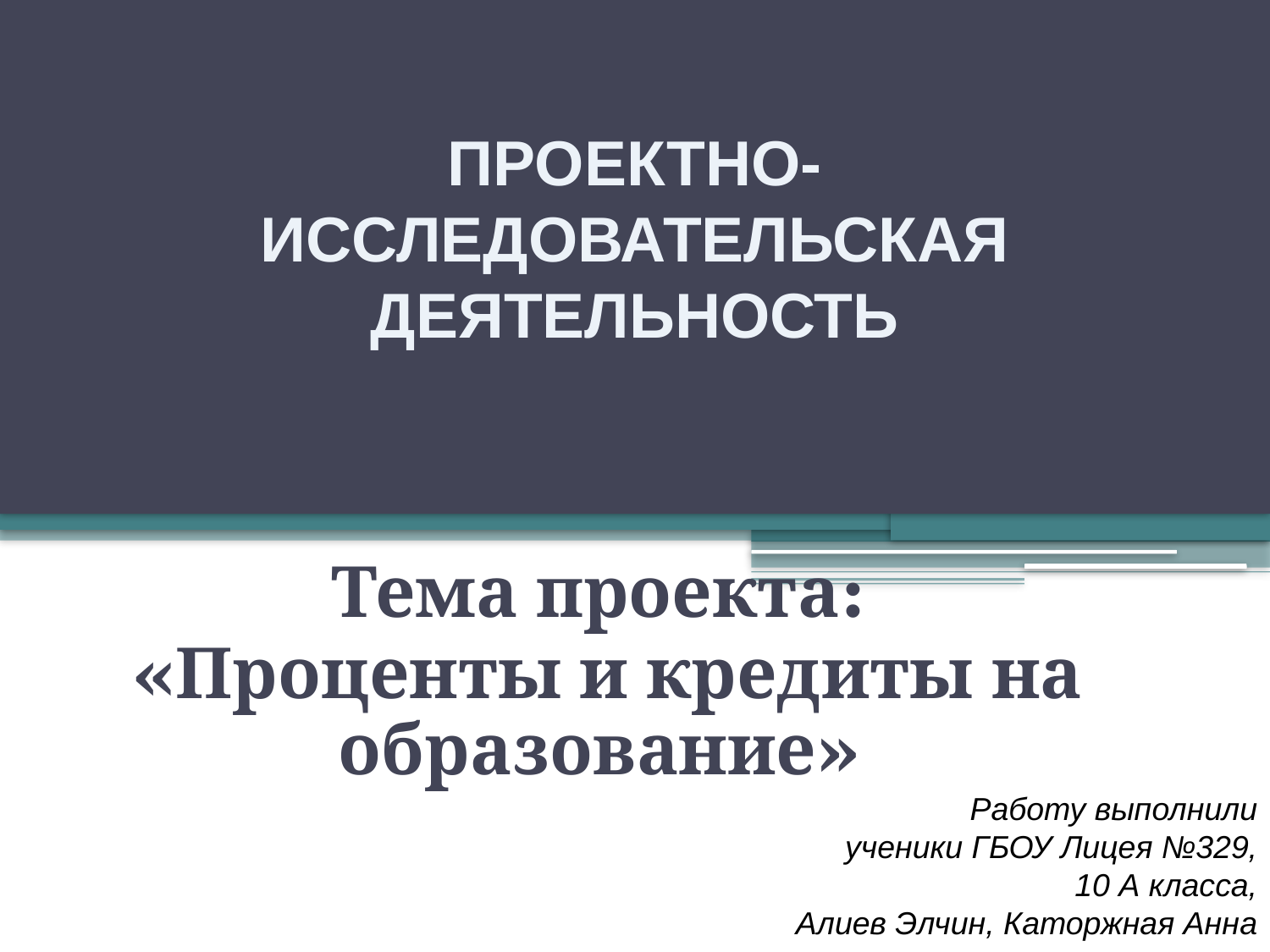

ПРОЕКТНО-ИССЛЕДОВАТЕЛЬСКАЯ ДЕЯТЕЛЬНОСТЬ
Тема проекта:
«Проценты и кредиты на образование»
Работу выполнили
 ученики ГБОУ Лицея №329,
 10 А класса,
 Алиев Элчин, Каторжная Анна